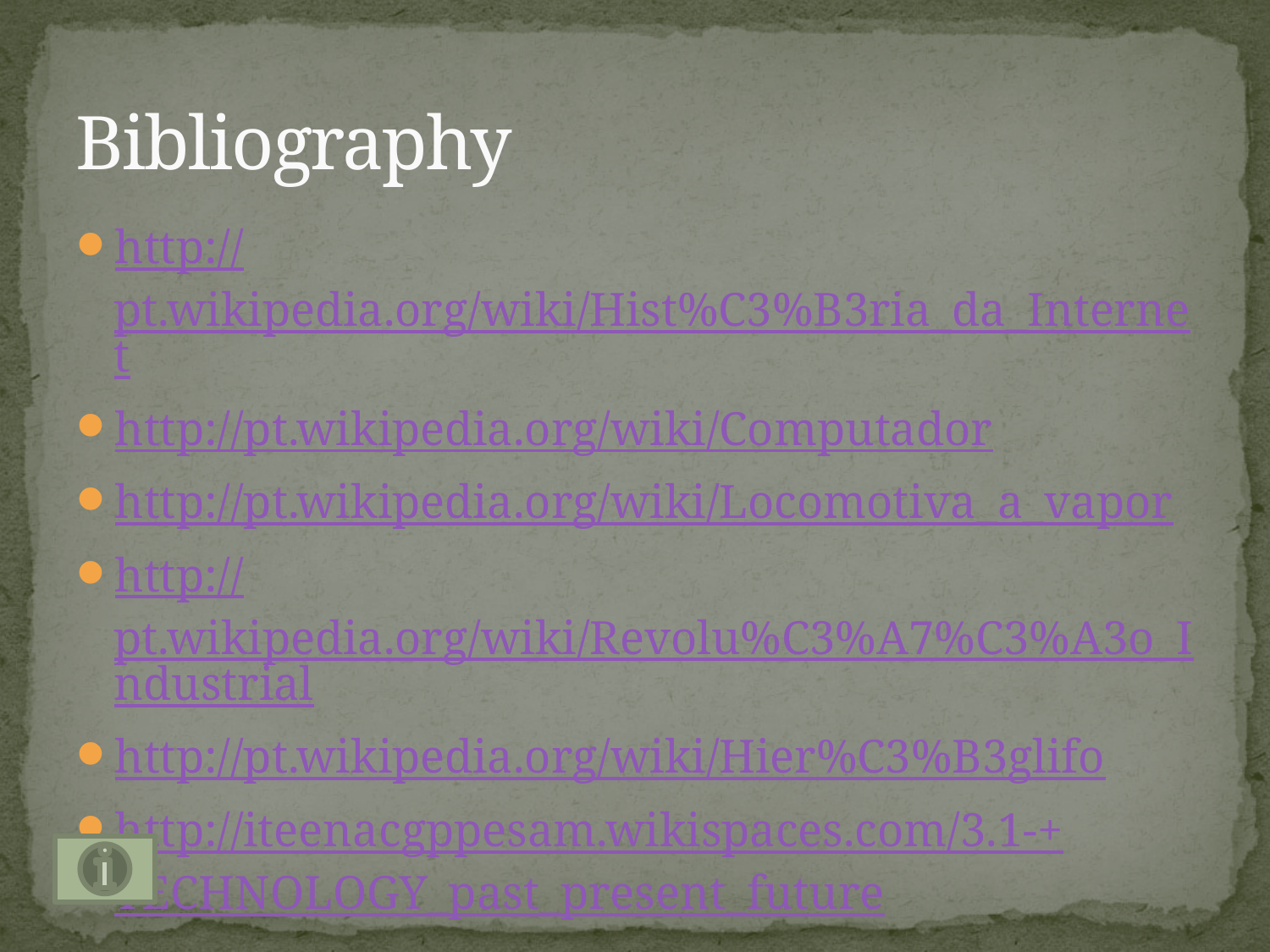

# Bibliography
http://pt.wikipedia.org/wiki/Hist%C3%B3ria_da_Internet
http://pt.wikipedia.org/wiki/Computador
http://pt.wikipedia.org/wiki/Locomotiva_a_vapor
http://pt.wikipedia.org/wiki/Revolu%C3%A7%C3%A3o_Industrial
http://pt.wikipedia.org/wiki/Hier%C3%B3glifo
http://iteenacgppesam.wikispaces.com/3.1-+TECHNOLOGY_past_present_future